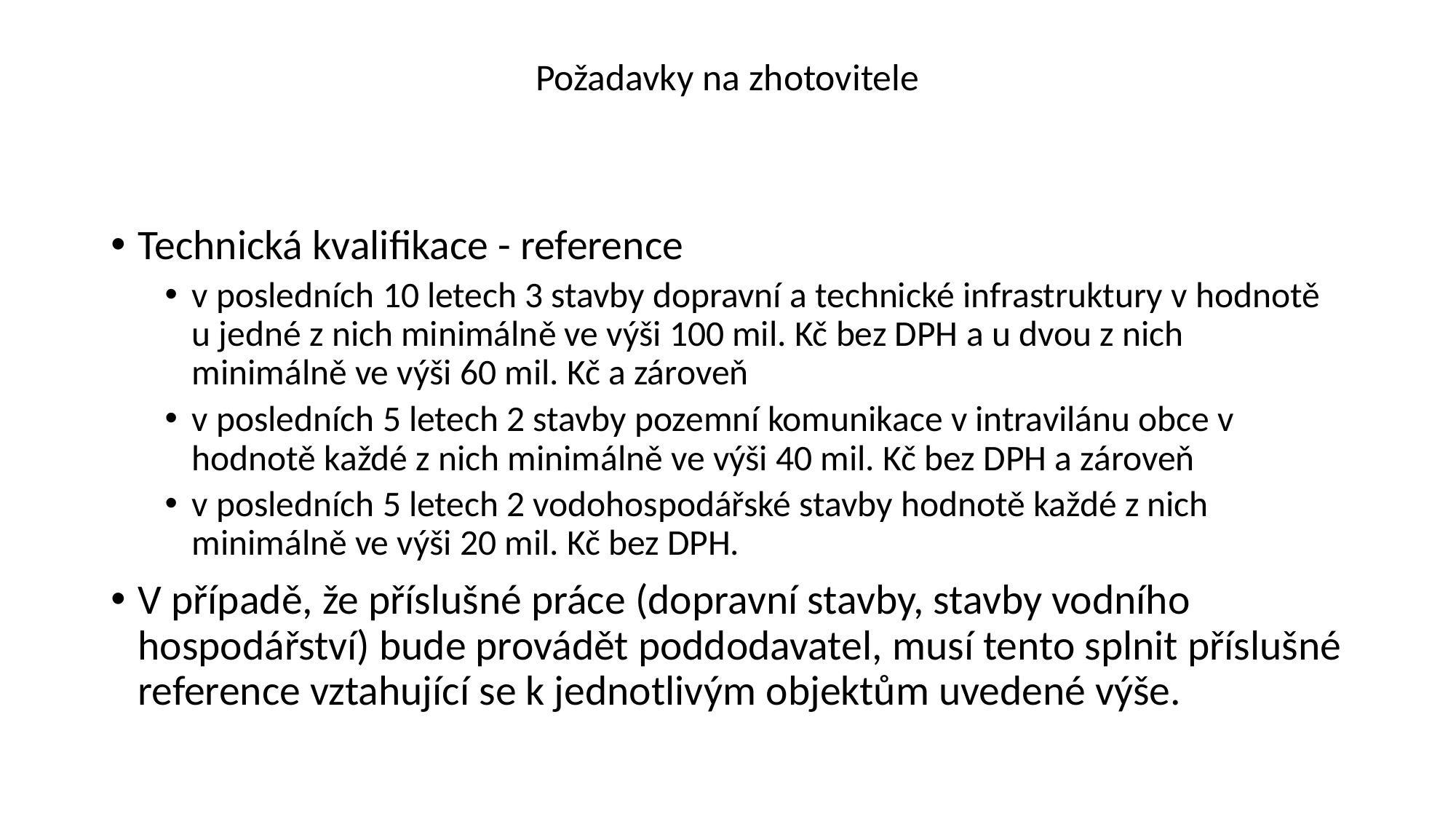

# Požadavky na zhotovitele
Technická kvalifikace - reference
v posledních 10 letech 3 stavby dopravní a technické infrastruktury v hodnotě u jedné z nich minimálně ve výši 100 mil. Kč bez DPH a u dvou z nich minimálně ve výši 60 mil. Kč a zároveň
v posledních 5 letech 2 stavby pozemní komunikace v intravilánu obce v hodnotě každé z nich minimálně ve výši 40 mil. Kč bez DPH a zároveň
v posledních 5 letech 2 vodohospodářské stavby hodnotě každé z nich minimálně ve výši 20 mil. Kč bez DPH.
V případě, že příslušné práce (dopravní stavby, stavby vodního hospodářství) bude provádět poddodavatel, musí tento splnit příslušné reference vztahující se k jednotlivým objektům uvedené výše.